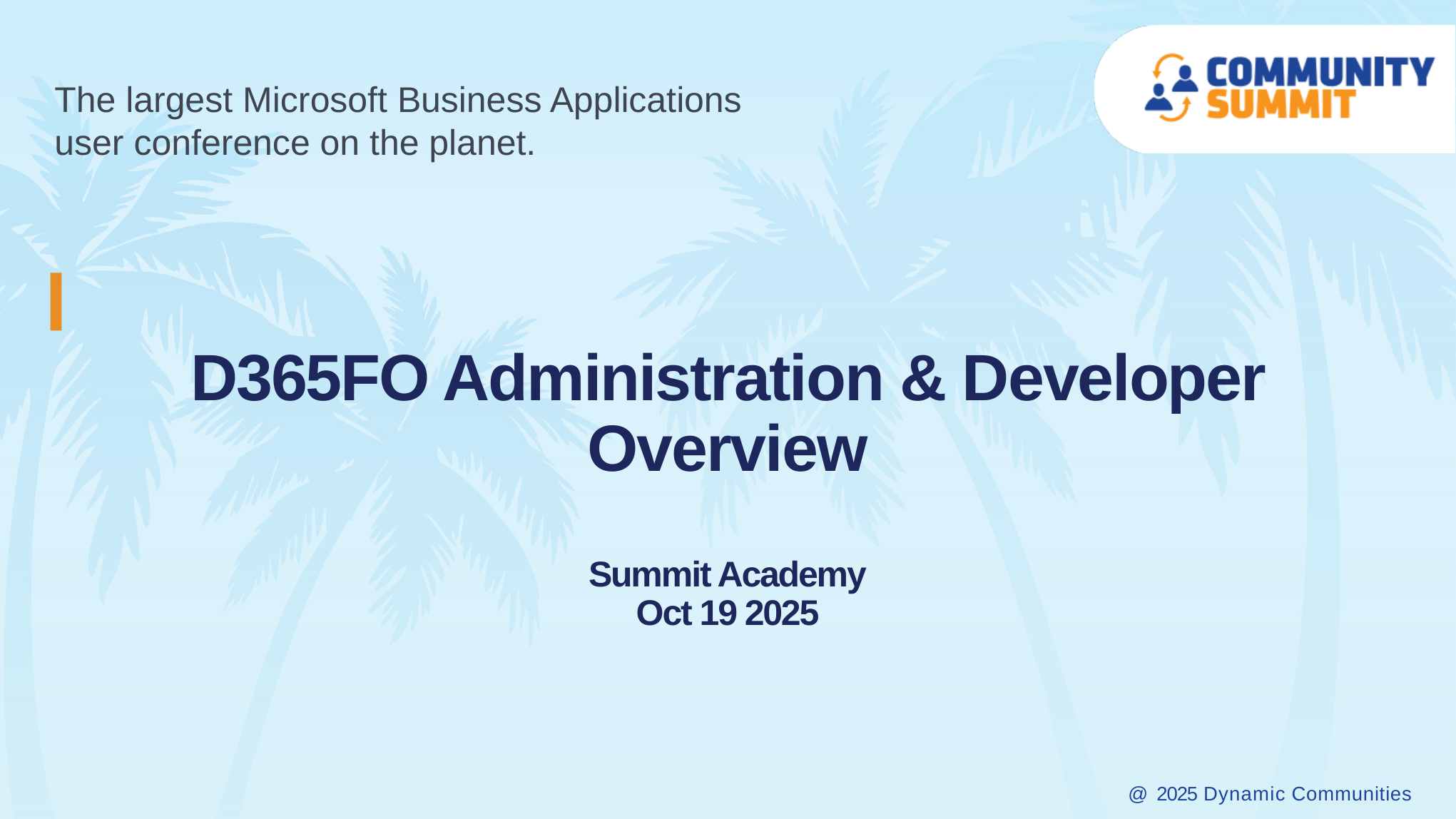

# D365FO Administration & Developer Overview Summit Academy Oct 19 2025